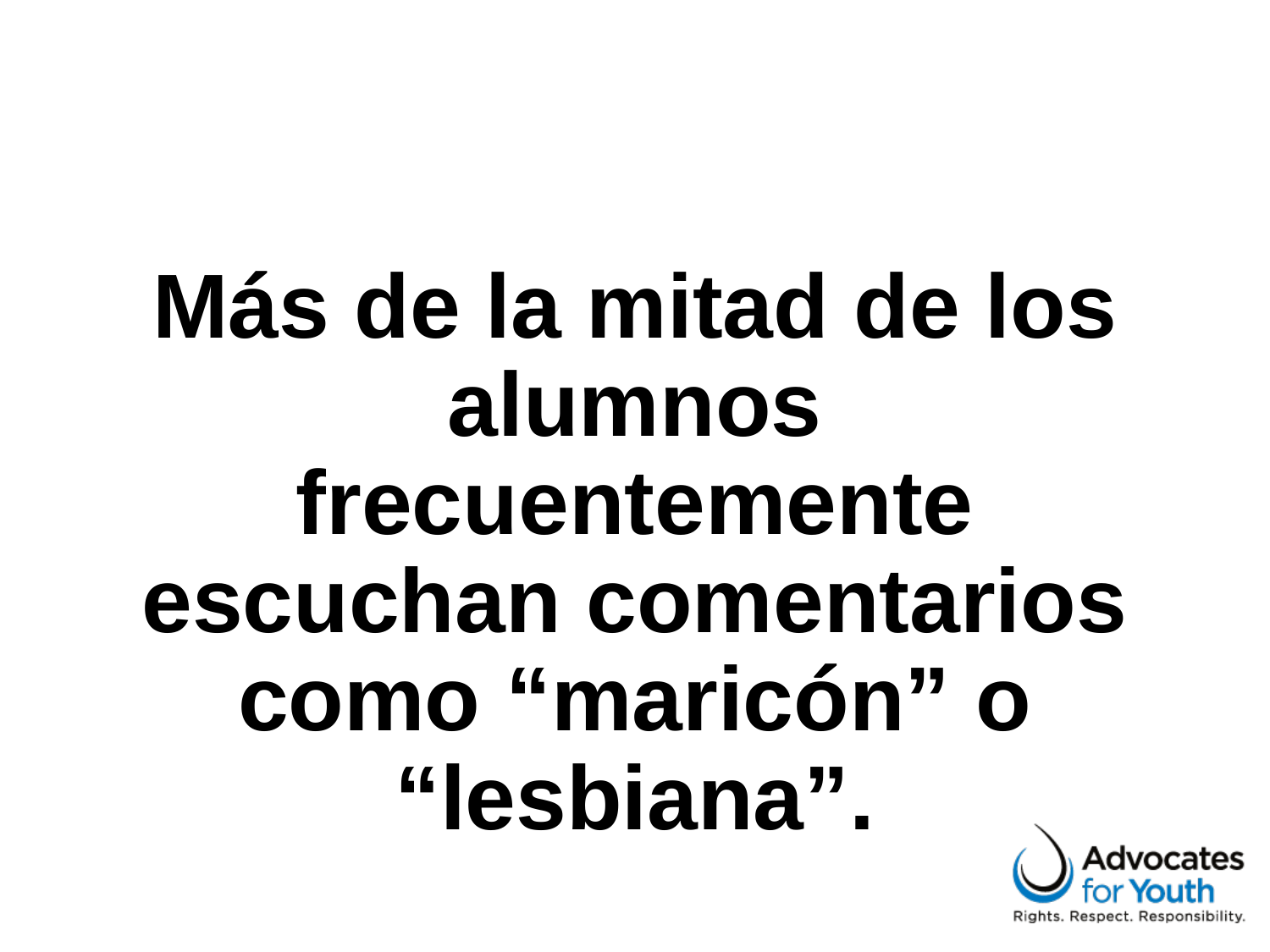

#
Más de la mitad de los alumnos frecuentemente escuchan comentarios como “maricón” o “lesbiana”.